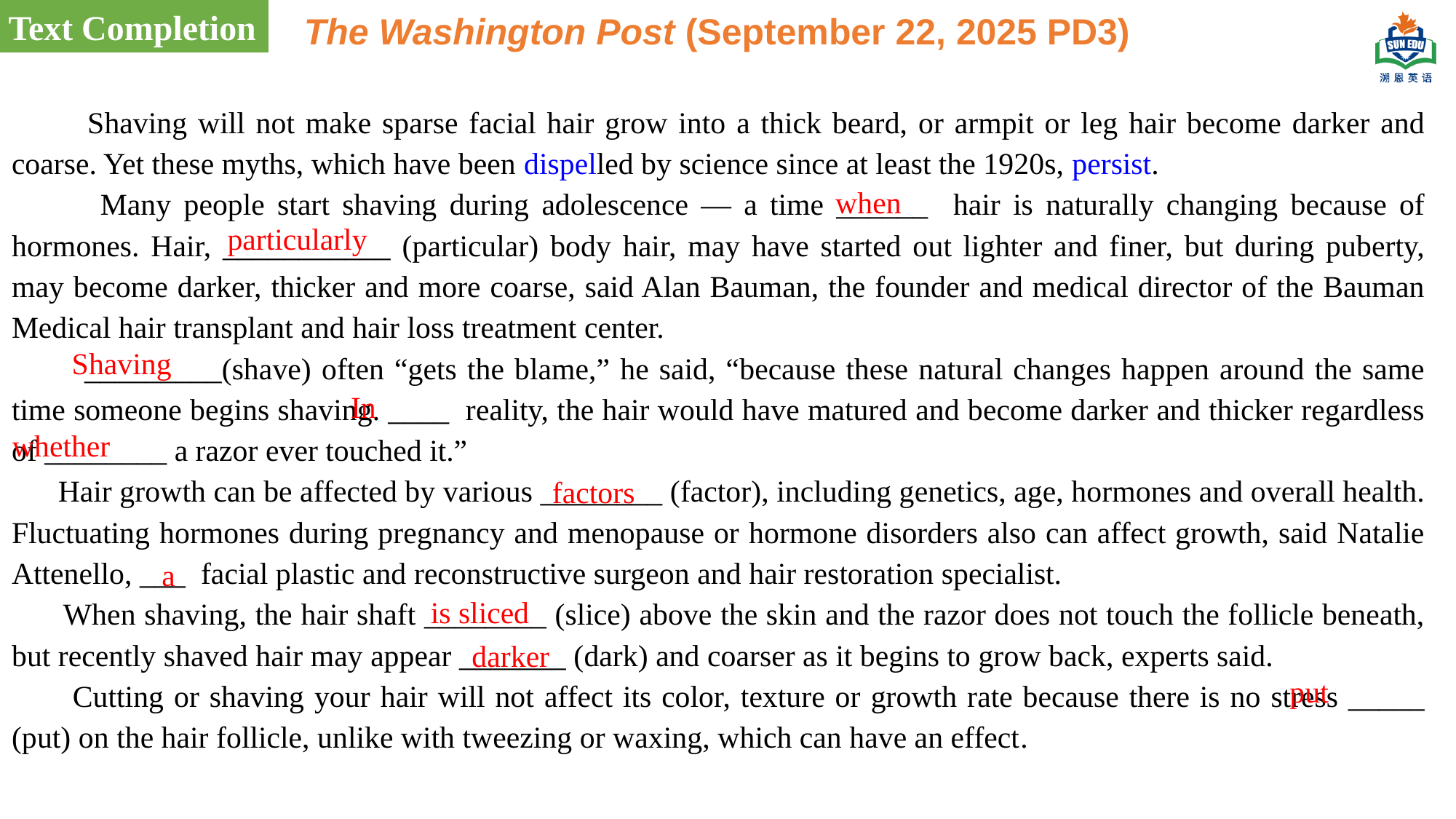

Text Completion
The Washington Post (September 22, 2025 PD3)
       Shaving will not make sparse facial hair grow into a thick beard, or armpit or leg hair become darker and coarse. Yet these myths, which have been dispelled by science since at least the 1920s, persist.
       Many people start shaving during adolescence — a time ______  hair is naturally changing because of hormones. Hair, ___________ (particular) body hair, may have started out lighter and finer, but during puberty, may become darker, thicker and more coarse, said Alan Bauman, the founder and medical director of the Bauman Medical hair transplant and hair loss treatment center.
       _________(shave) often “gets the blame,” he said, “because these natural changes happen around the same time someone begins shaving. ____  reality, the hair would have matured and become darker and thicker regardless of ________ a razor ever touched it.”
      Hair growth can be affected by various ________ (factor), including genetics, age, hormones and overall health. Fluctuating hormones during pregnancy and menopause or hormone disorders also can affect growth, said Natalie Attenello, ___  facial plastic and reconstructive surgeon and hair restoration specialist.
      When shaving, the hair shaft ________ (slice) above the skin and the razor does not touch the follicle beneath, but recently shaved hair may appear _______ (dark) and coarser as it begins to grow back, experts said.
      Cutting or shaving your hair will not affect its color, texture or growth rate because there is no stress _____ (put) on the hair follicle, unlike with tweezing or waxing, which can have an effect.
when
particularly
Shaving
In
whether
factors
a
 is sliced
darker
put